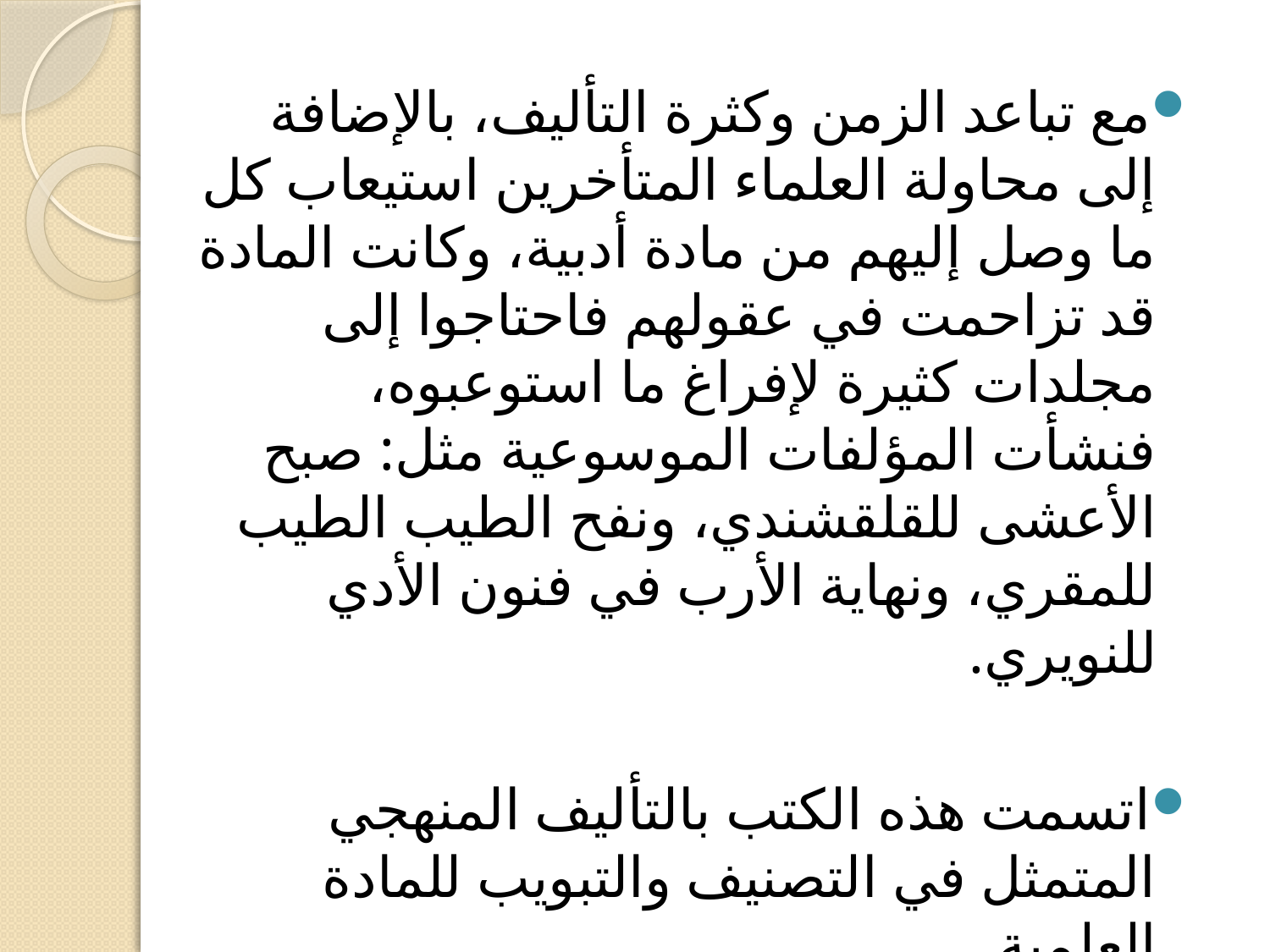

مع تباعد الزمن وكثرة التأليف، بالإضافة إلى محاولة العلماء المتأخرين استيعاب كل ما وصل إليهم من مادة أدبية، وكانت المادة قد تزاحمت في عقولهم فاحتاجوا إلى مجلدات كثيرة لإفراغ ما استوعبوه، فنشأت المؤلفات الموسوعية مثل: صبح الأعشى للقلقشندي، ونفح الطيب الطيب للمقري، ونهاية الأرب في فنون الأدي للنويري.

اتسمت هذه الكتب بالتأليف المنهجي المتمثل في التصنيف والتبويب للمادة العلمية.